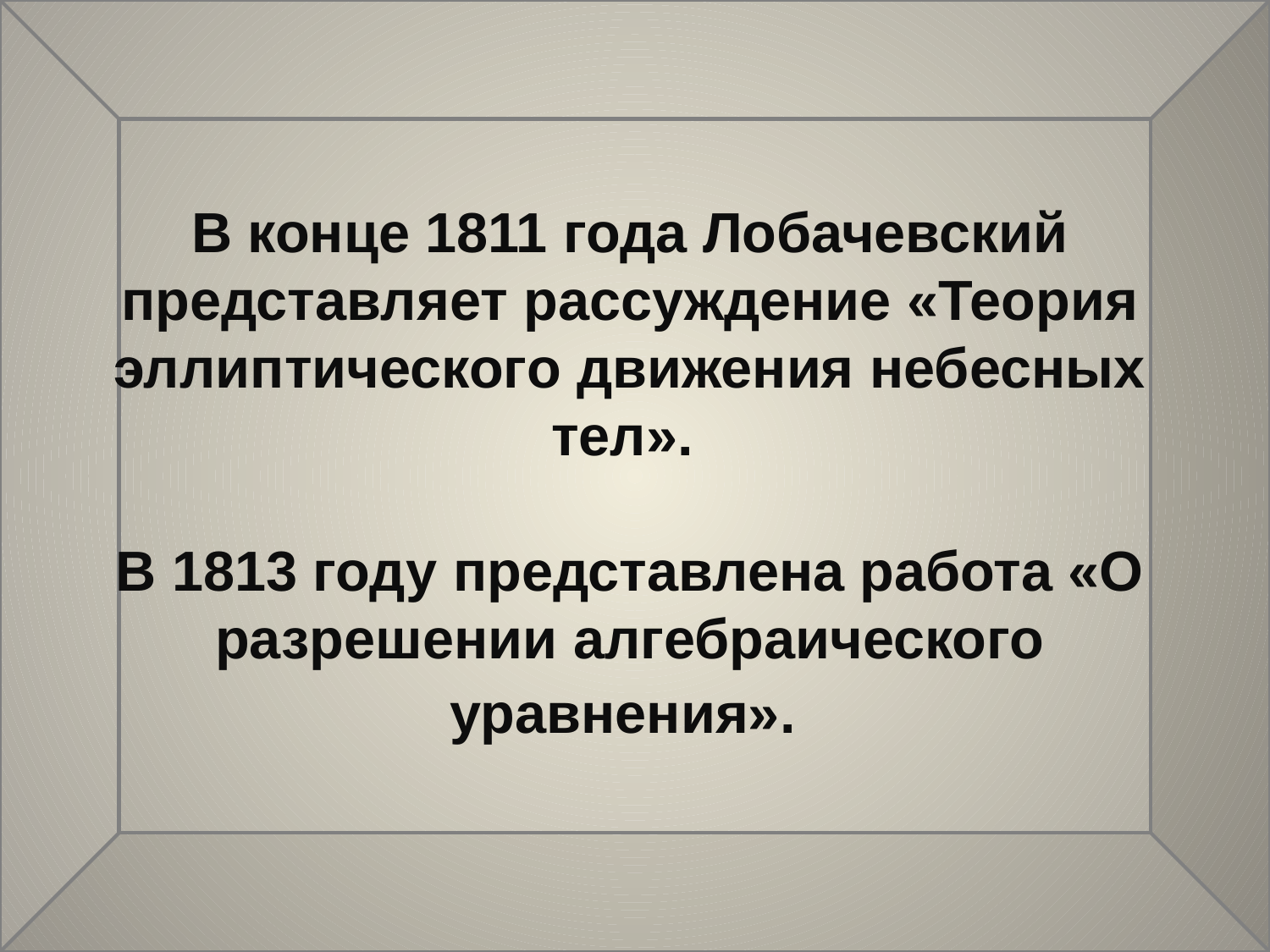

# В конце 1811 года Лобачевский представляет рассуждение «Теория эллиптического движения небесных тел». В 1813 году представлена работа «О разрешении алгебраического уравнения».